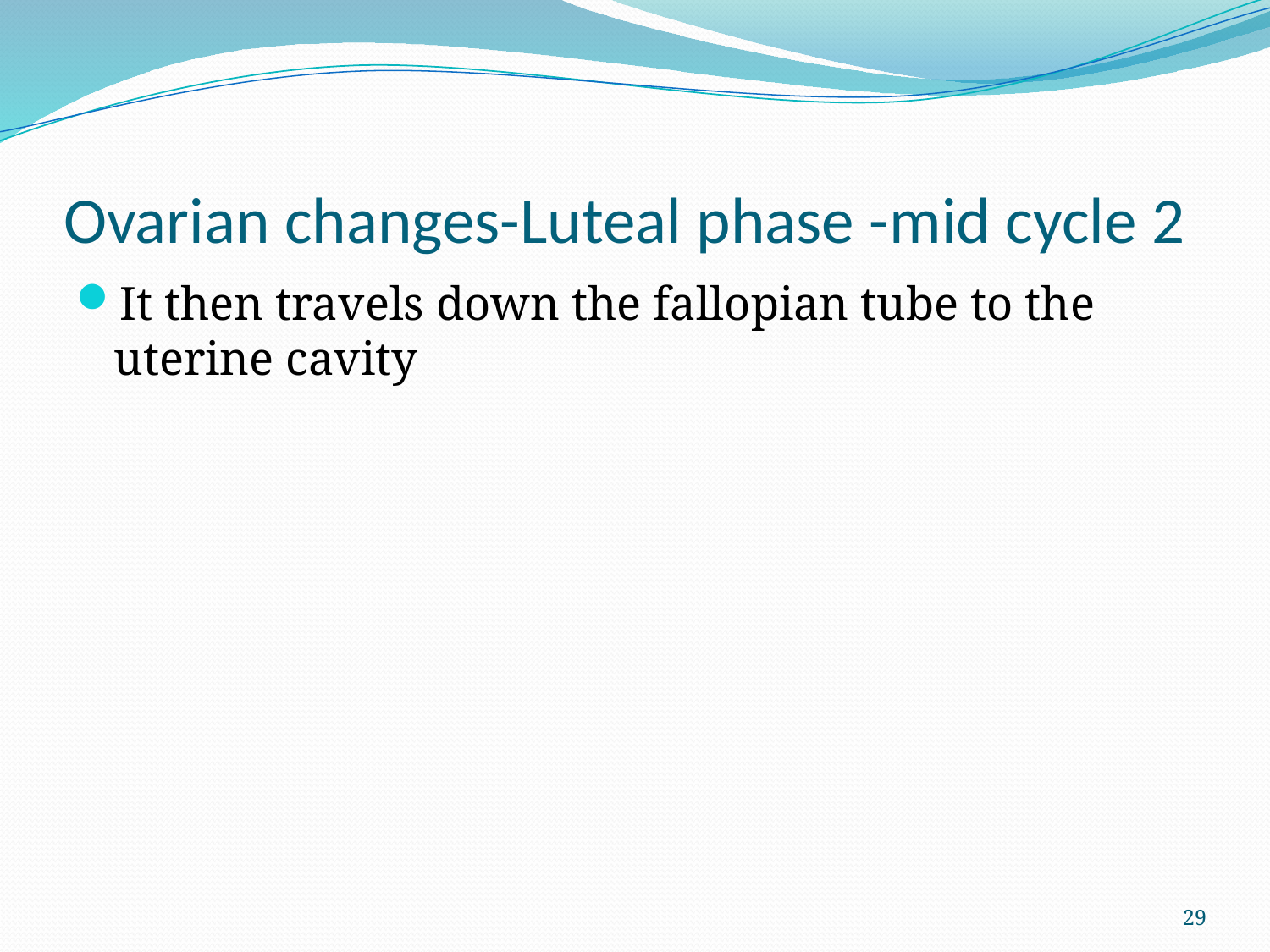

# Ovarian changes-Luteal phase -mid cycle 2
It then travels down the fallopian tube to the uterine cavity
29